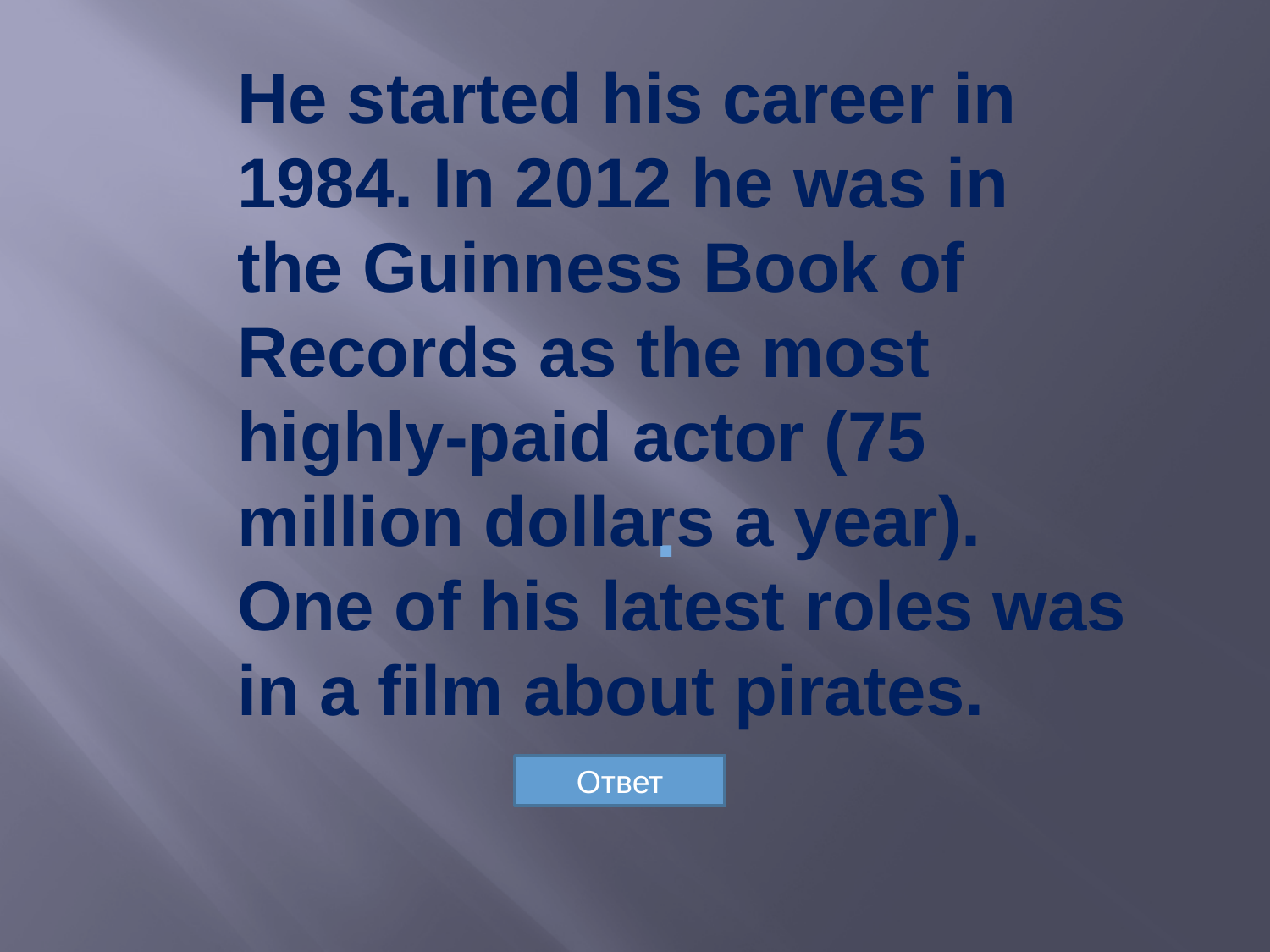

He started his career in 1984. In 2012 he was in the Guinness Book of Records as the most highly-paid actor (75 million dollars a year). One of his latest roles was in a film about pirates.
# .